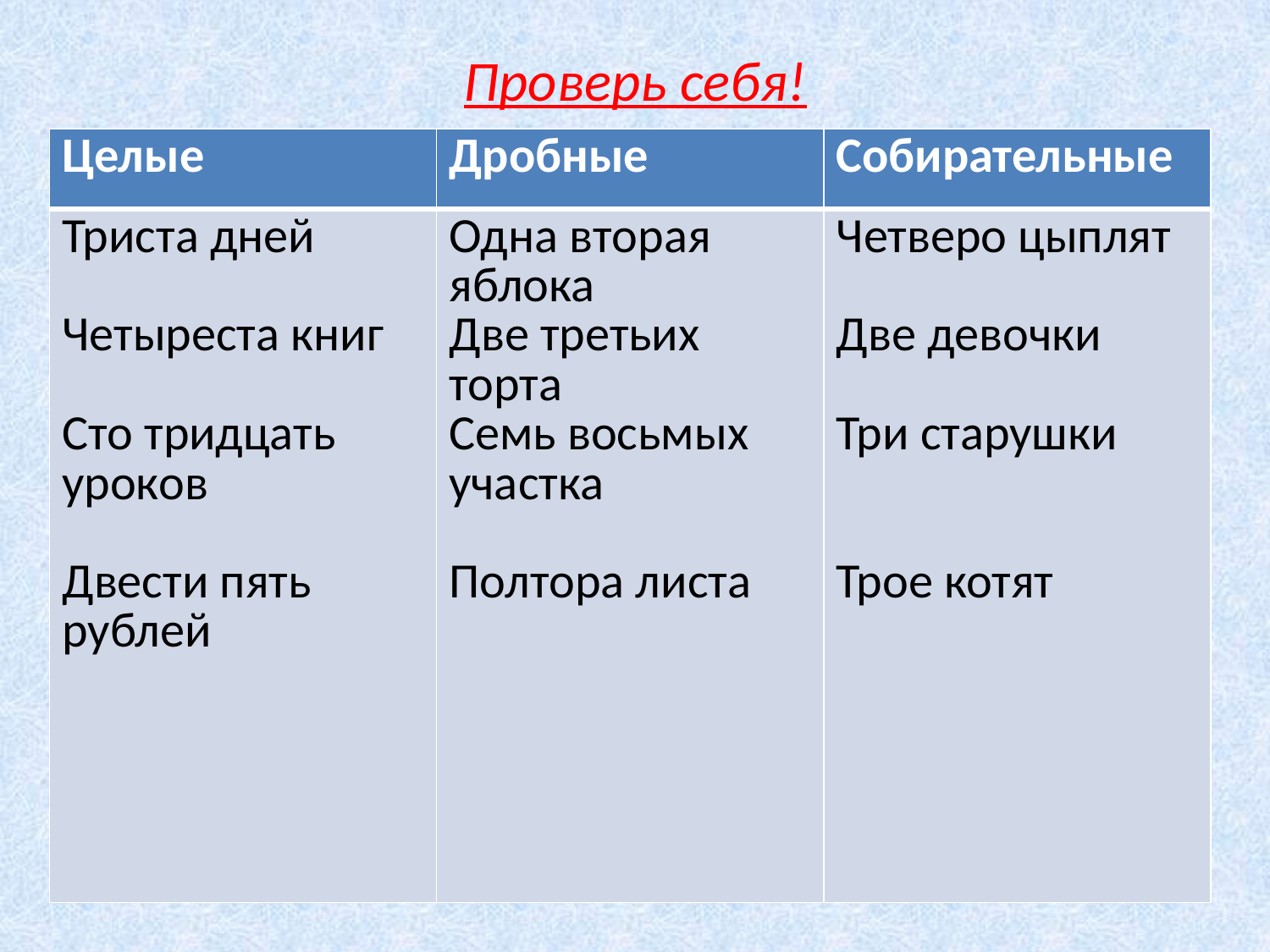

# Проверь себя!
| Целые | Дробные | Собирательные |
| --- | --- | --- |
| Триста дней Четыреста книг Сто тридцать уроков Двести пять рублей | Одна вторая яблока Две третьих торта Семь восьмых участка Полтора листа | Четверо цыплят Две девочки Три старушки Трое котят |